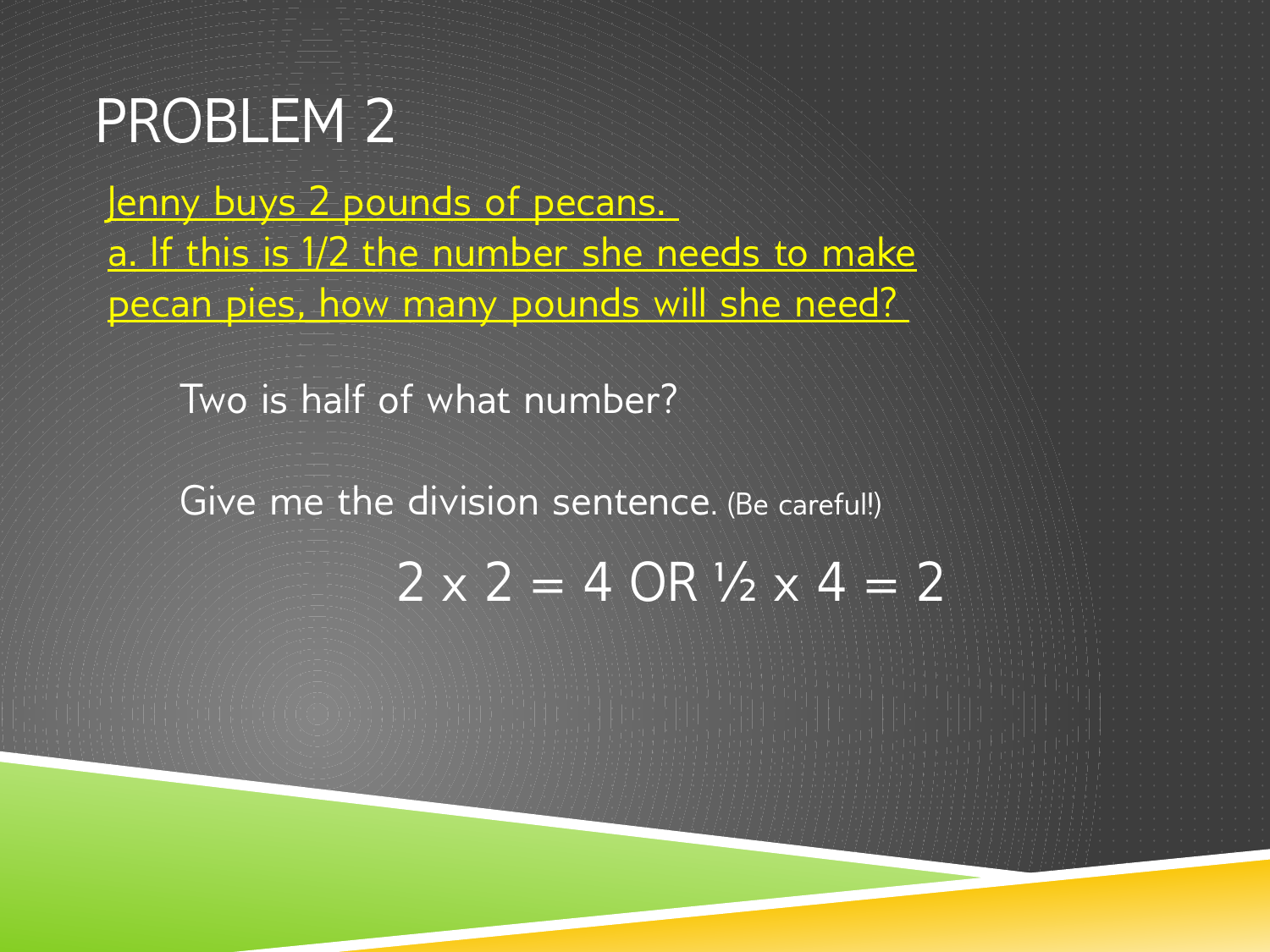

# Problem 2
Jenny buys 2 pounds of pecans.
a. If this is 1/2 the number she needs to make pecan pies, how many pounds will she need?
Two is half of what number?

Give me the division sentence. (Be careful!)
2 x 2 = 4 OR ½ x 4 = 2